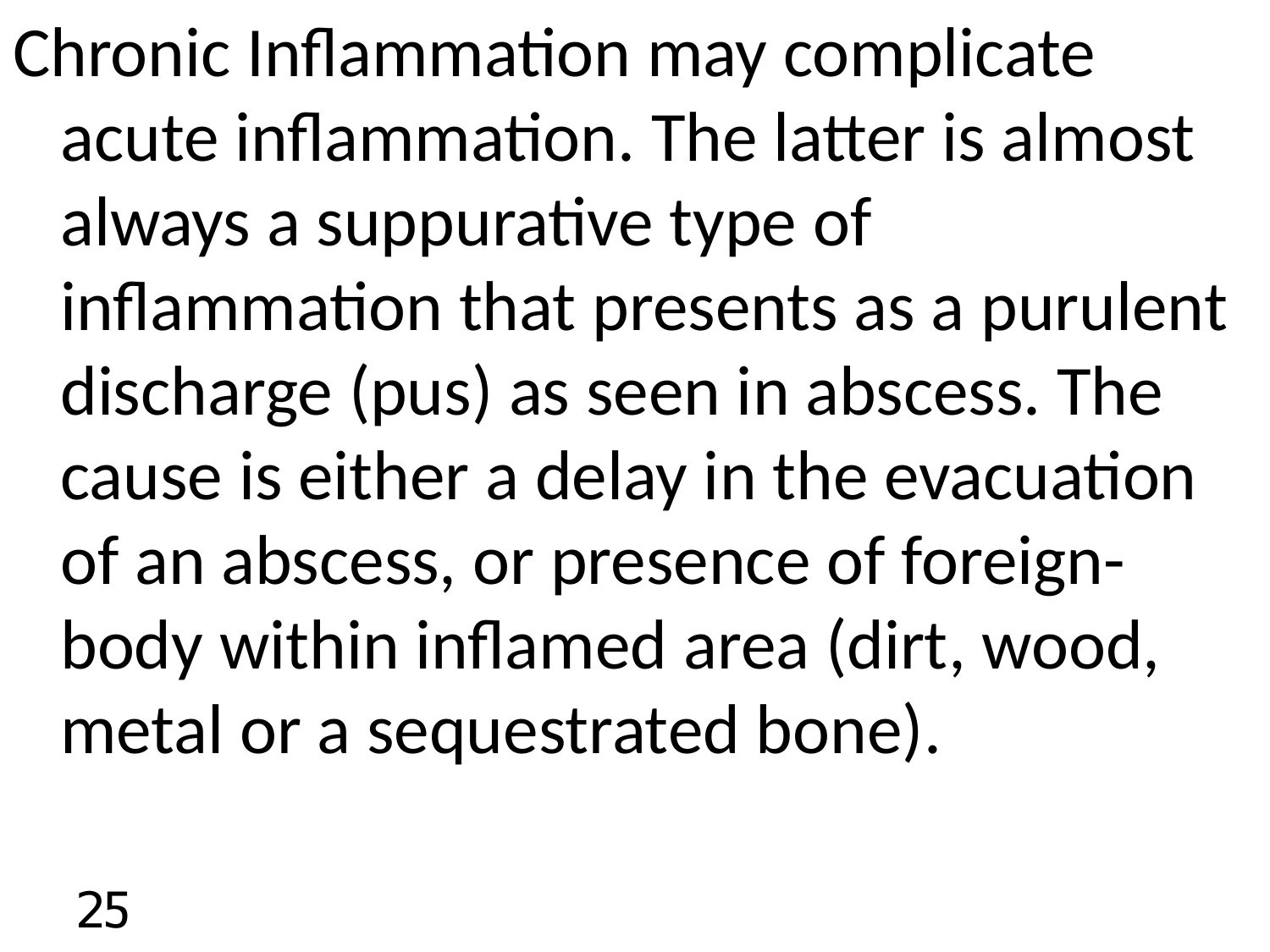

Chronic Inflammation may complicate acute inflammation. The latter is almost always a suppurative type of inflammation that presents as a purulent discharge (pus) as seen in abscess. The cause is either a delay in the evacuation of an abscess, or presence of foreign-body within inflamed area (dirt, wood, metal or a sequestrated bone).

25